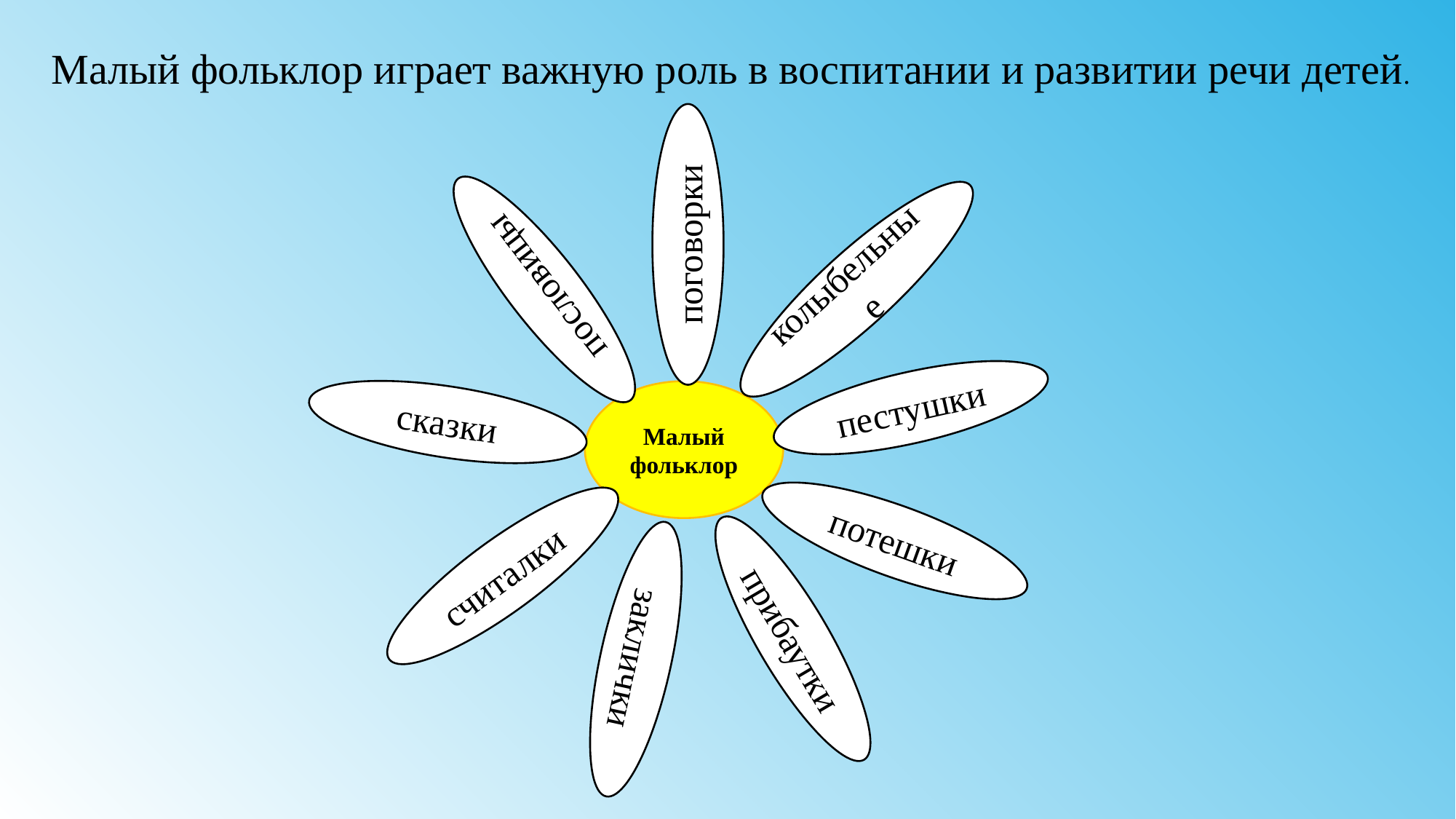

Малый фольклор играет важную роль в воспитании и развитии речи детей.
поговорки
колыбельные
пословицы
пестушки
сказки
Малый фольклор
потешки
считалки
прибаутки
заклички